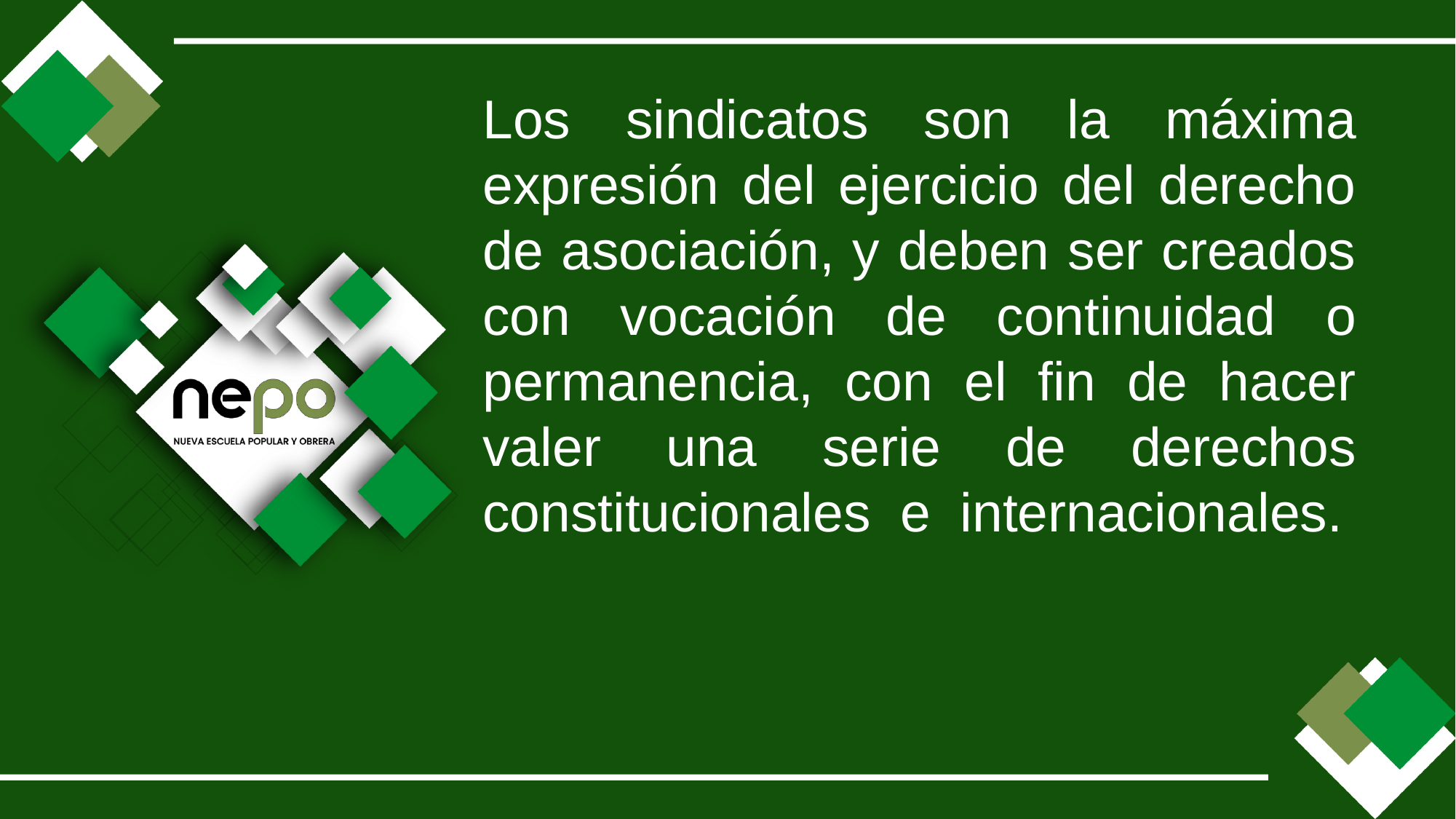

Los sindicatos son la máxima expresión del ejercicio del derecho de asociación, y deben ser creados con vocación de continuidad o permanencia, con el fin de hacer valer una serie de derechos constitucionales e internacionales.